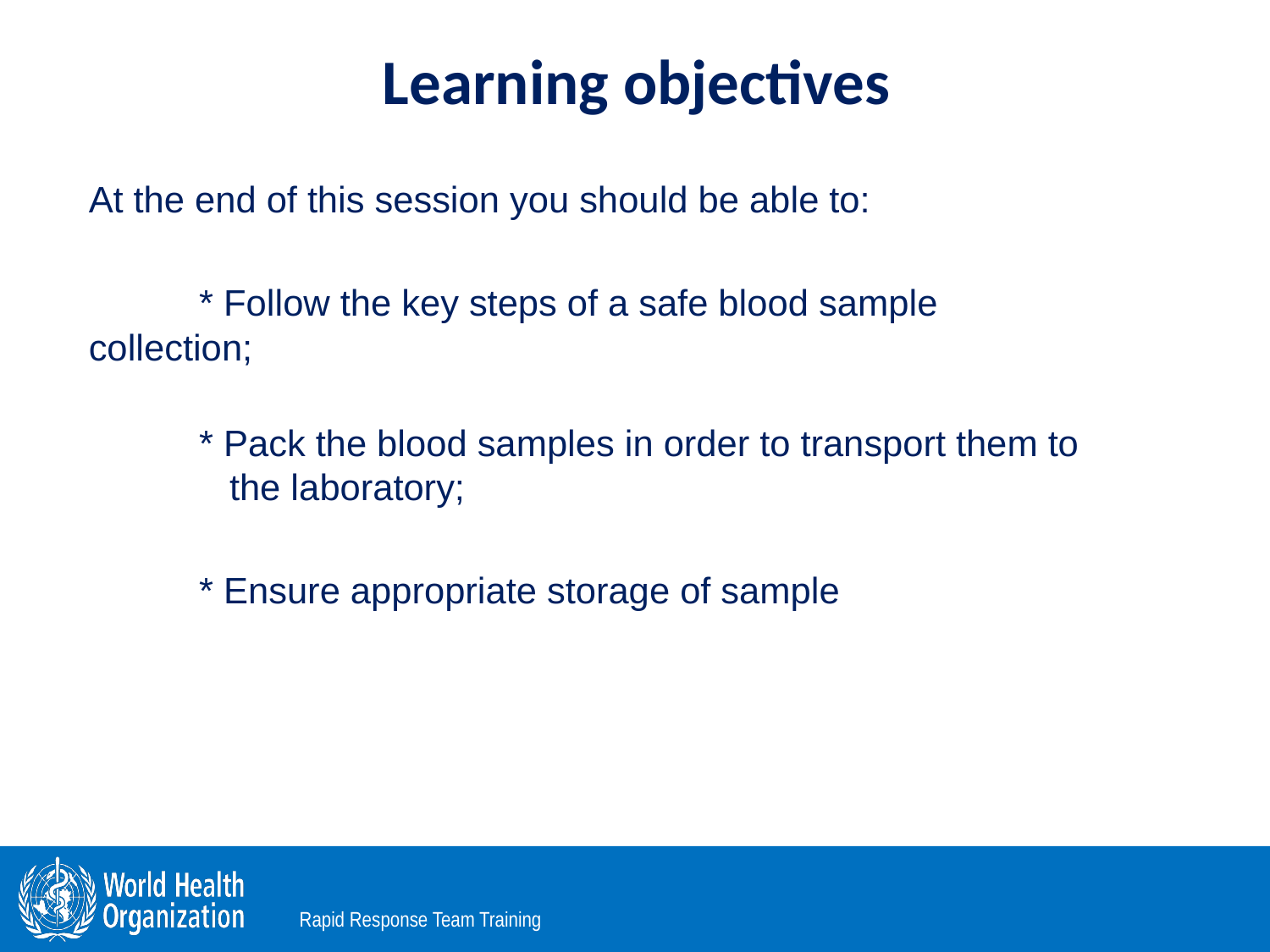

# Learning objectives
At the end of this session you should be able to:

	* Follow the key steps of a safe blood sample  	 	  collection;
	* Pack the blood samples in order to transport them to 	   the laboratory;

	* Ensure appropriate storage of sample